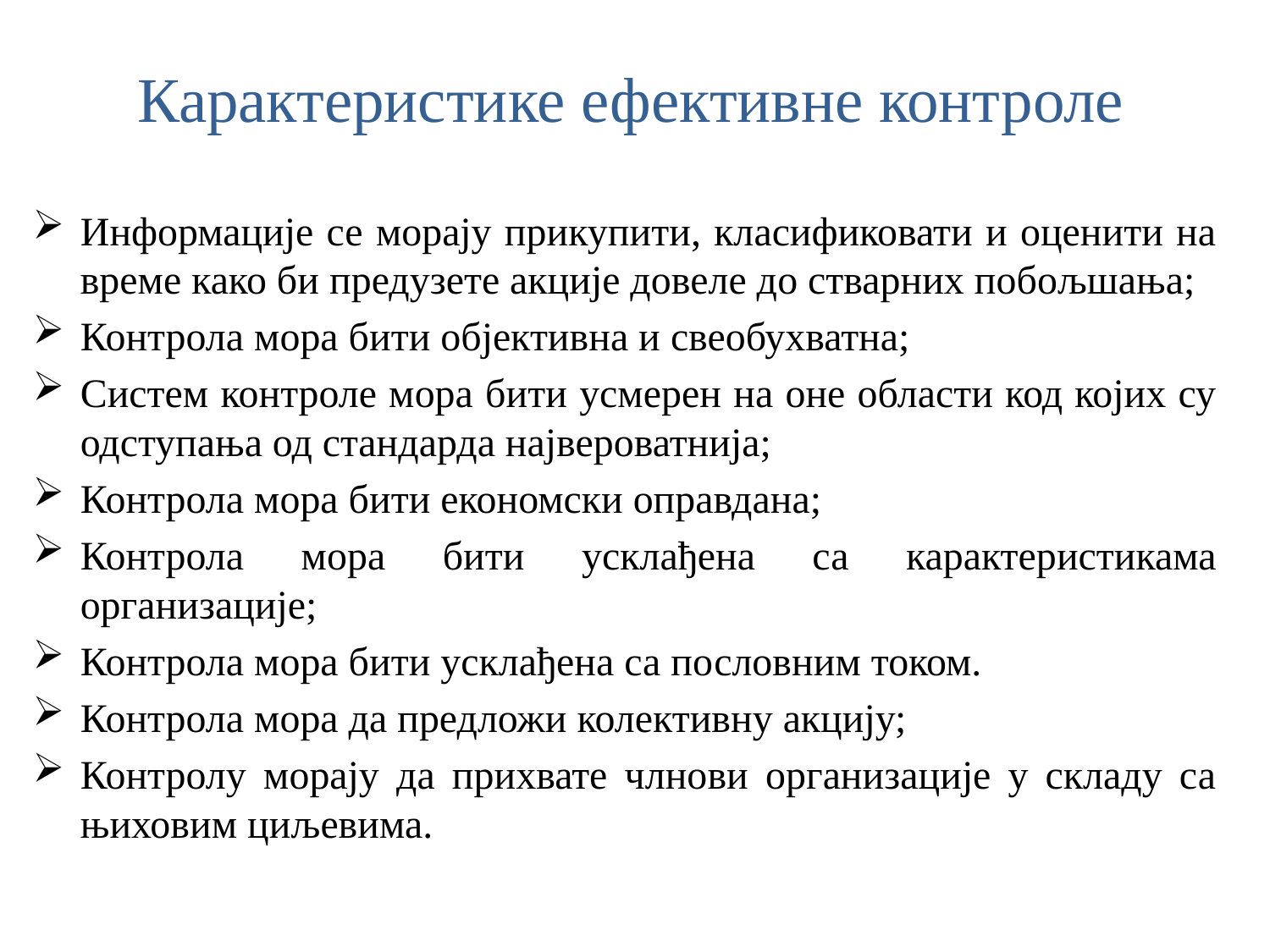

# Карактеристике ефективне контроле
Информације се морају прикупити, класификовати и оценити на време како би предузете акције довеле до стварних побољшања;
Контрола мора бити објективна и свеобухватна;
Систем контроле мора бити усмерен на оне области код којих су одступања од стандарда највероватнија;
Контрола мора бити економски оправдана;
Контрола мора бити усклађена са карактеристикама организације;
Контрола мора бити усклађена са пословним током.
Контрола мора да предложи колективну акцију;
Контролу морају да прихвате члнови организације у складу са њиховим циљевима.